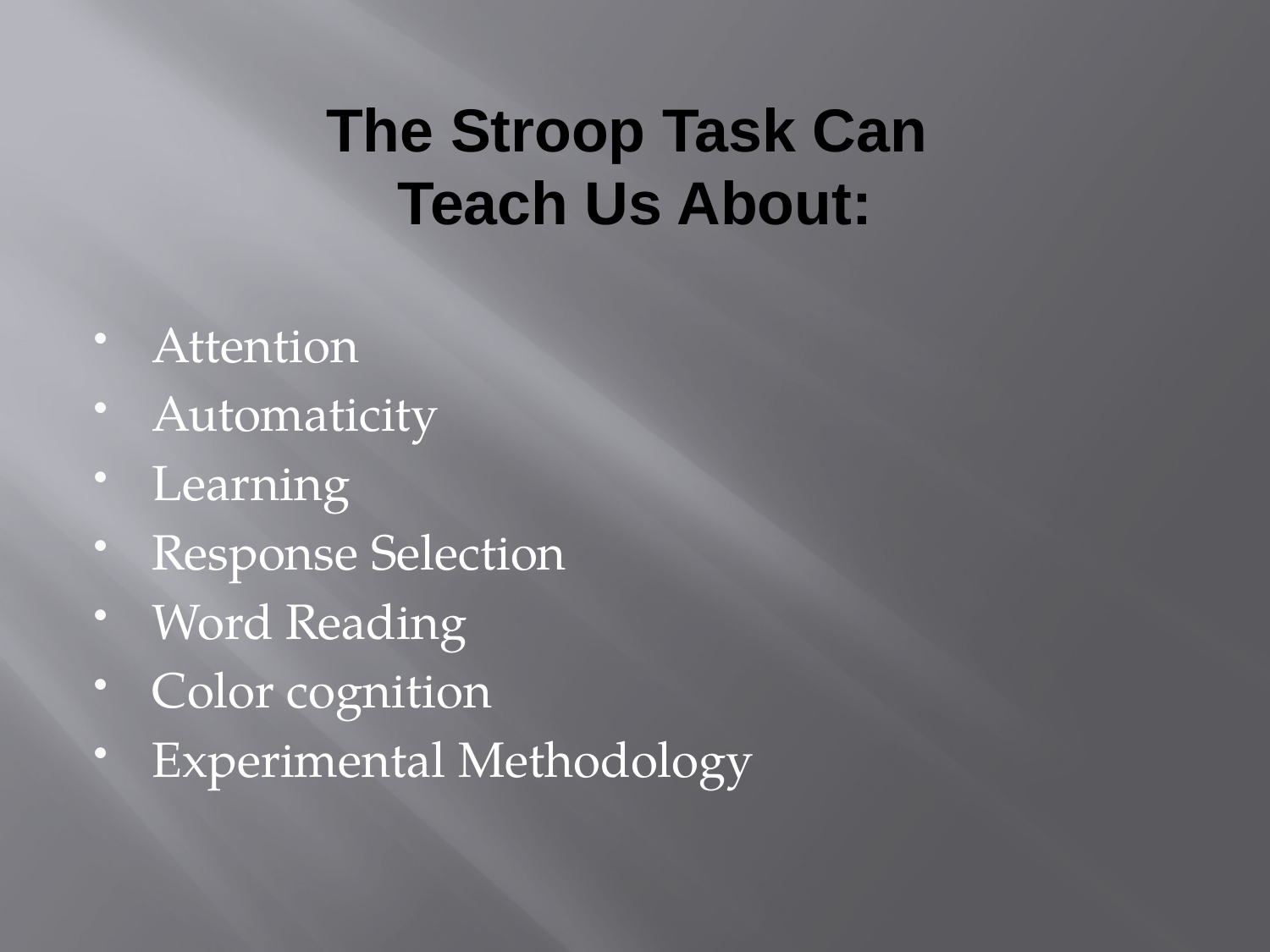

# The Stroop Task Can Teach Us About:
Attention
Automaticity
Learning
Response Selection
Word Reading
Color cognition
Experimental Methodology